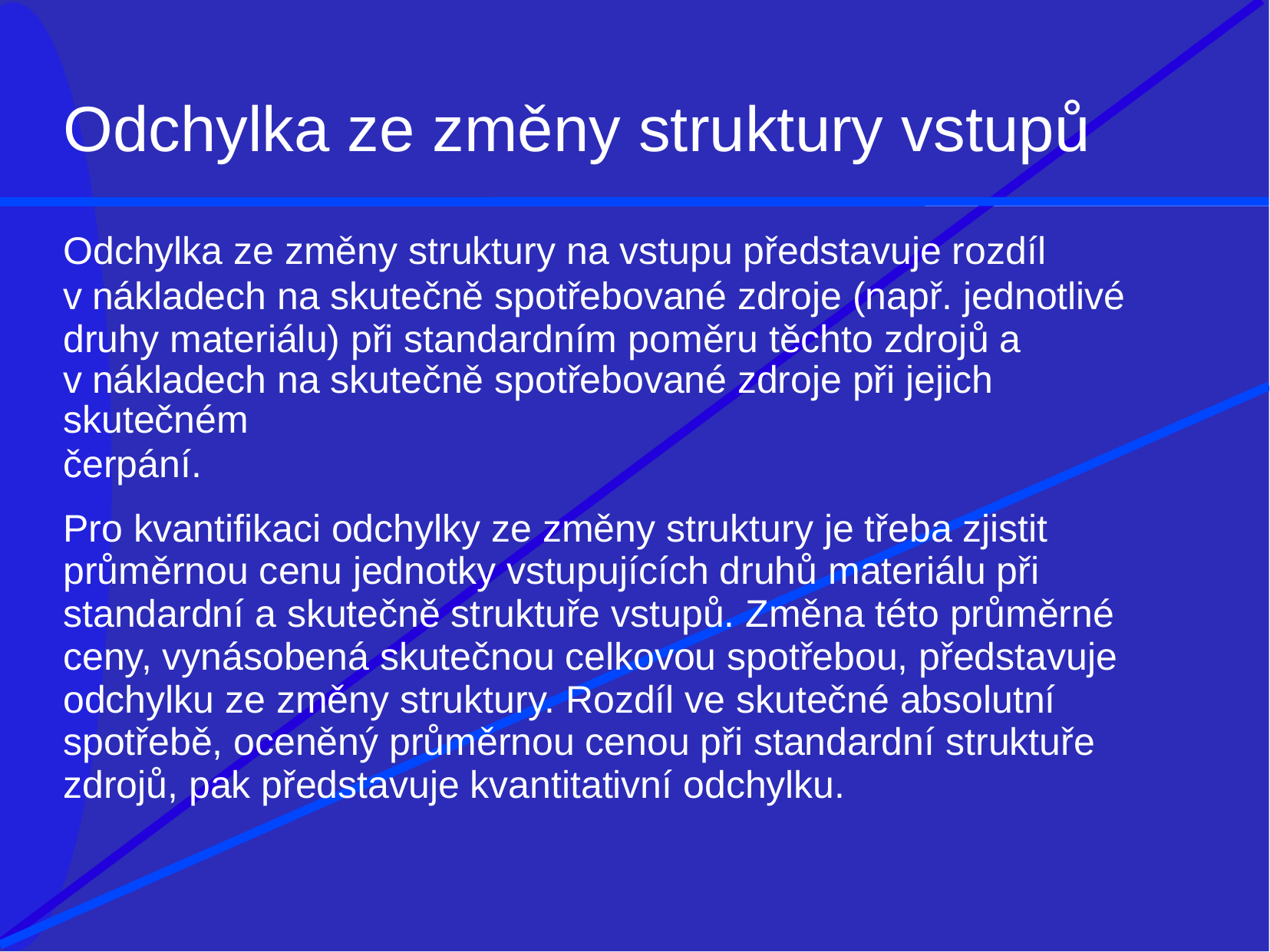

# Odchylka ze změny struktury vstupů
Odchylka ze změny struktury na vstupu představuje rozdíl
v nákladech na skutečně spotřebované zdroje (např. jednotlivé druhy materiálu) při standardním poměru těchto zdrojů a
v nákladech na skutečně spotřebované zdroje při jejich skutečném
čerpání.
Pro kvantifikaci odchylky ze změny struktury je třeba zjistit průměrnou cenu jednotky vstupujících druhů materiálu při standardní a skutečně struktuře vstupů. Změna této průměrné ceny, vynásobená skutečnou celkovou spotřebou, představuje odchylku ze změny struktury. Rozdíl ve skutečné absolutní spotřebě, oceněný průměrnou cenou při standardní struktuře zdrojů, pak představuje kvantitativní odchylku.